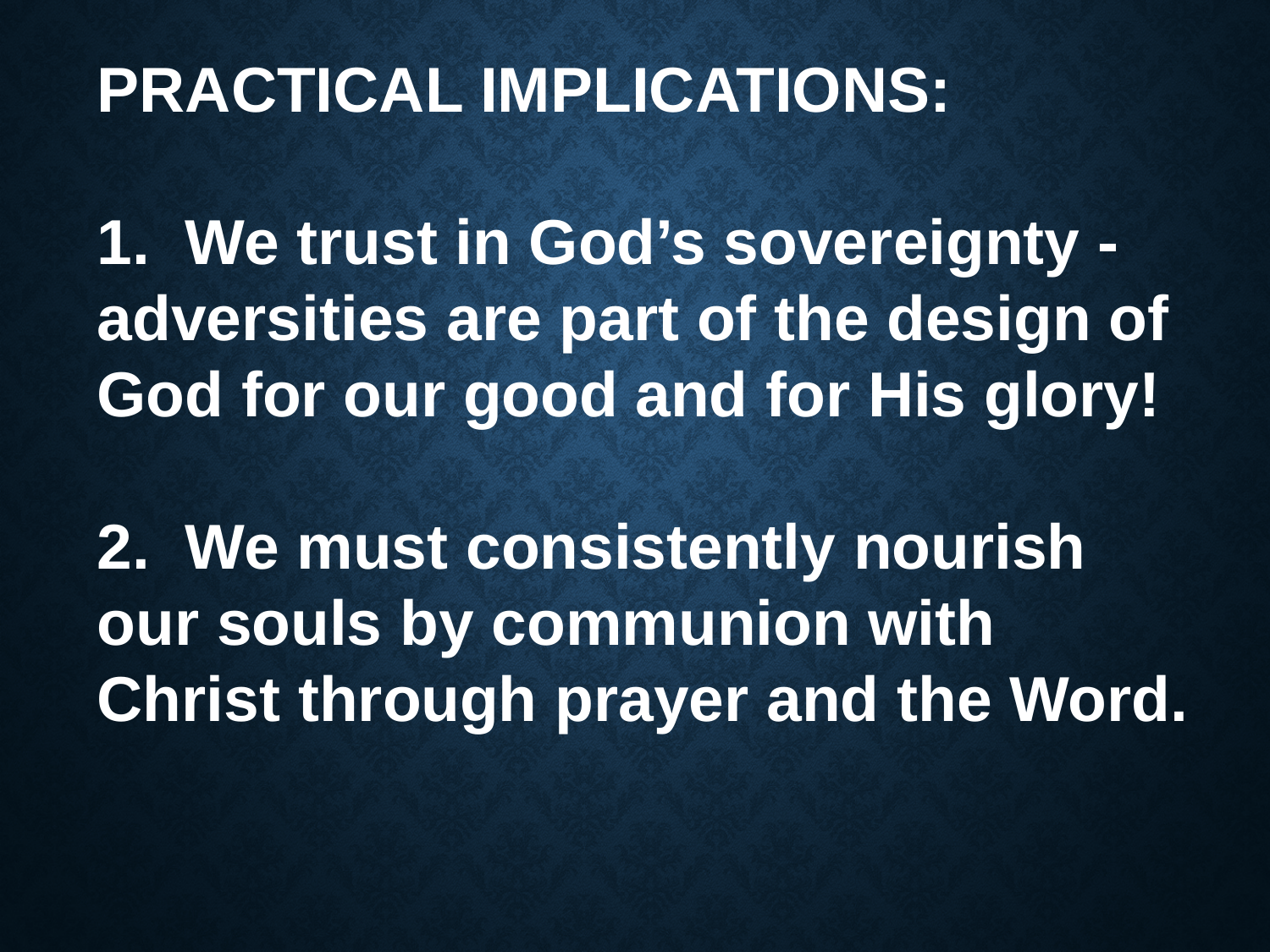

PRACTICAL IMPLICATIONS:

1.  We trust in God’s sovereignty - adversities are part of the design of God for our good and for His glory!

2.  We must consistently nourish our souls by communion with Christ through prayer and the Word.